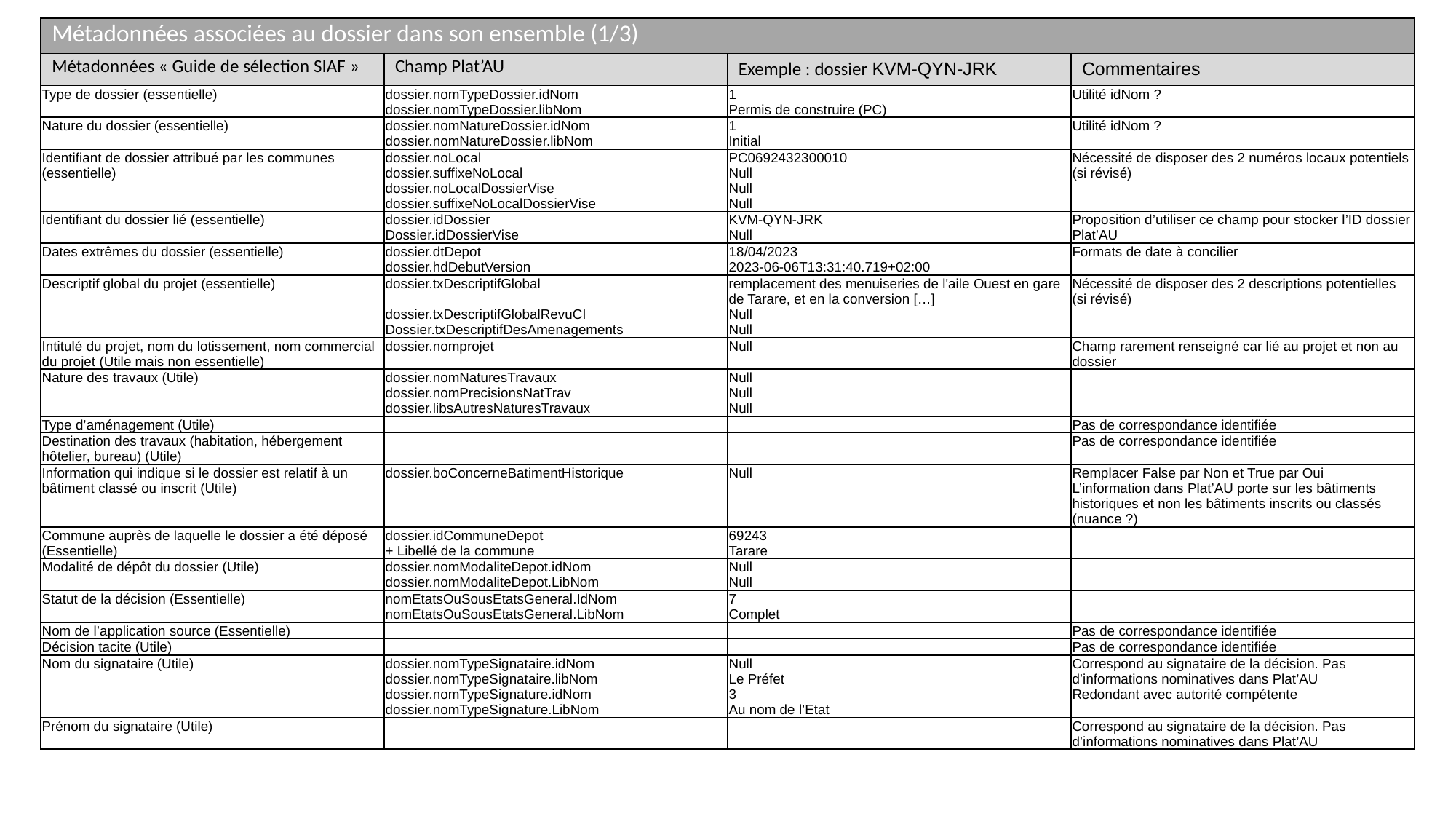

| Métadonnées associées au dossier dans son ensemble (1/3) |  |  |  |
| --- | --- | --- | --- |
| Métadonnées « Guide de sélection SIAF » | Champ Plat’AU | Exemple : dossier KVM-QYN-JRK | Commentaires |
| Type de dossier (essentielle) | dossier.nomTypeDossier.idNom dossier.nomTypeDossier.libNom | 1 Permis de construire (PC) | Utilité idNom ? |
| Nature du dossier (essentielle) | dossier.nomNatureDossier.idNom dossier.nomNatureDossier.libNom | 1 Initial | Utilité idNom ? |
| Identifiant de dossier attribué par les communes (essentielle) | dossier.noLocal dossier.suffixeNoLocal dossier.noLocalDossierVise dossier.suffixeNoLocalDossierVise | PC0692432300010 Null Null Null | Nécessité de disposer des 2 numéros locaux potentiels (si révisé) |
| Identifiant du dossier lié (essentielle) | dossier.idDossier Dossier.idDossierVise | KVM-QYN-JRK Null | Proposition d’utiliser ce champ pour stocker l’ID dossier Plat’AU |
| Dates extrêmes du dossier (essentielle) | dossier.dtDepot dossier.hdDebutVersion | 18/04/2023 2023-06-06T13:31:40.719+02:00 | Formats de date à concilier |
| Descriptif global du projet (essentielle) | dossier.txDescriptifGlobal dossier.txDescriptifGlobalRevuCI Dossier.txDescriptifDesAmenagements | remplacement des menuiseries de l'aile Ouest en gare de Tarare, et en la conversion […] Null Null | Nécessité de disposer des 2 descriptions potentielles (si révisé) |
| Intitulé du projet, nom du lotissement, nom commercial du projet (Utile mais non essentielle) | dossier.nomprojet | Null | Champ rarement renseigné car lié au projet et non au dossier |
| Nature des travaux (Utile) | dossier.nomNaturesTravaux dossier.nomPrecisionsNatTrav dossier.libsAutresNaturesTravaux | Null Null Null |  |
| Type d’aménagement (Utile) |  |  | Pas de correspondance identifiée |
| Destination des travaux (habitation, hébergement hôtelier, bureau) (Utile) |  |  | Pas de correspondance identifiée |
| Information qui indique si le dossier est relatif à un bâtiment classé ou inscrit (Utile) | dossier.boConcerneBatimentHistorique | Null | Remplacer False par Non et True par Oui L’information dans Plat’AU porte sur les bâtiments historiques et non les bâtiments inscrits ou classés (nuance ?) |
| Commune auprès de laquelle le dossier a été déposé (Essentielle) | dossier.idCommuneDepot + Libellé de la commune | 69243 Tarare |  |
| Modalité de dépôt du dossier (Utile) | dossier.nomModaliteDepot.idNom dossier.nomModaliteDepot.LibNom | Null Null |  |
| Statut de la décision (Essentielle) | nomEtatsOuSousEtatsGeneral.IdNom nomEtatsOuSousEtatsGeneral.LibNom | 7 Complet |  |
| Nom de l’application source (Essentielle) |  |  | Pas de correspondance identifiée |
| Décision tacite (Utile) |  |  | Pas de correspondance identifiée |
| Nom du signataire (Utile) | dossier.nomTypeSignataire.idNom dossier.nomTypeSignataire.libNom dossier.nomTypeSignature.idNom dossier.nomTypeSignature.LibNom | Null Le Préfet 3 Au nom de l’Etat | Correspond au signataire de la décision. Pas d’informations nominatives dans Plat’AU Redondant avec autorité compétente |
| Prénom du signataire (Utile) |  |  | Correspond au signataire de la décision. Pas d’informations nominatives dans Plat’AU |